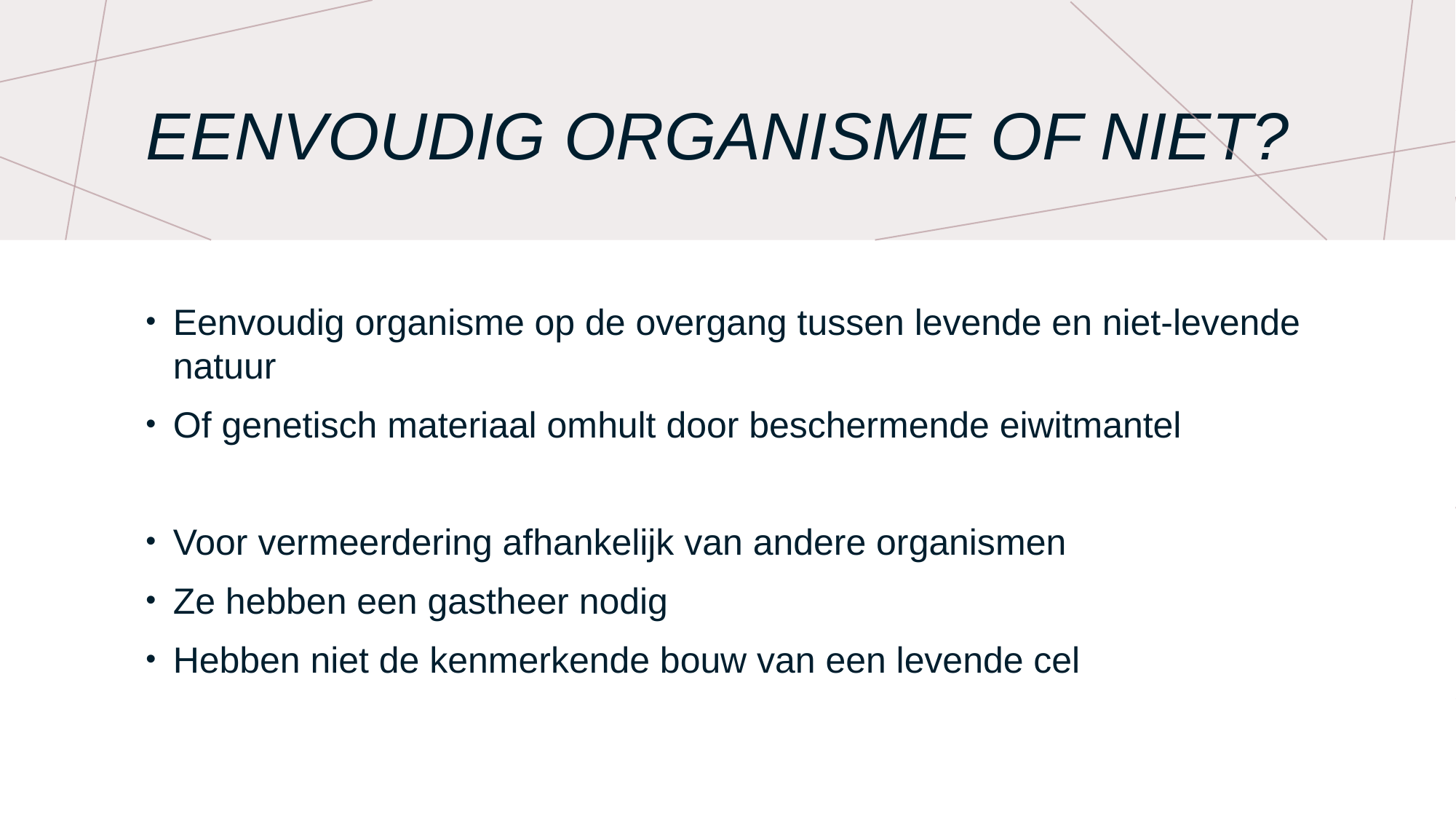

# Eenvoudig organisme of niet?
Eenvoudig organisme op de overgang tussen levende en niet-levende natuur
Of genetisch materiaal omhult door beschermende eiwitmantel

Voor vermeerdering afhankelijk van andere organismen
Ze hebben een gastheer nodig
Hebben niet de kenmerkende bouw van een levende cel